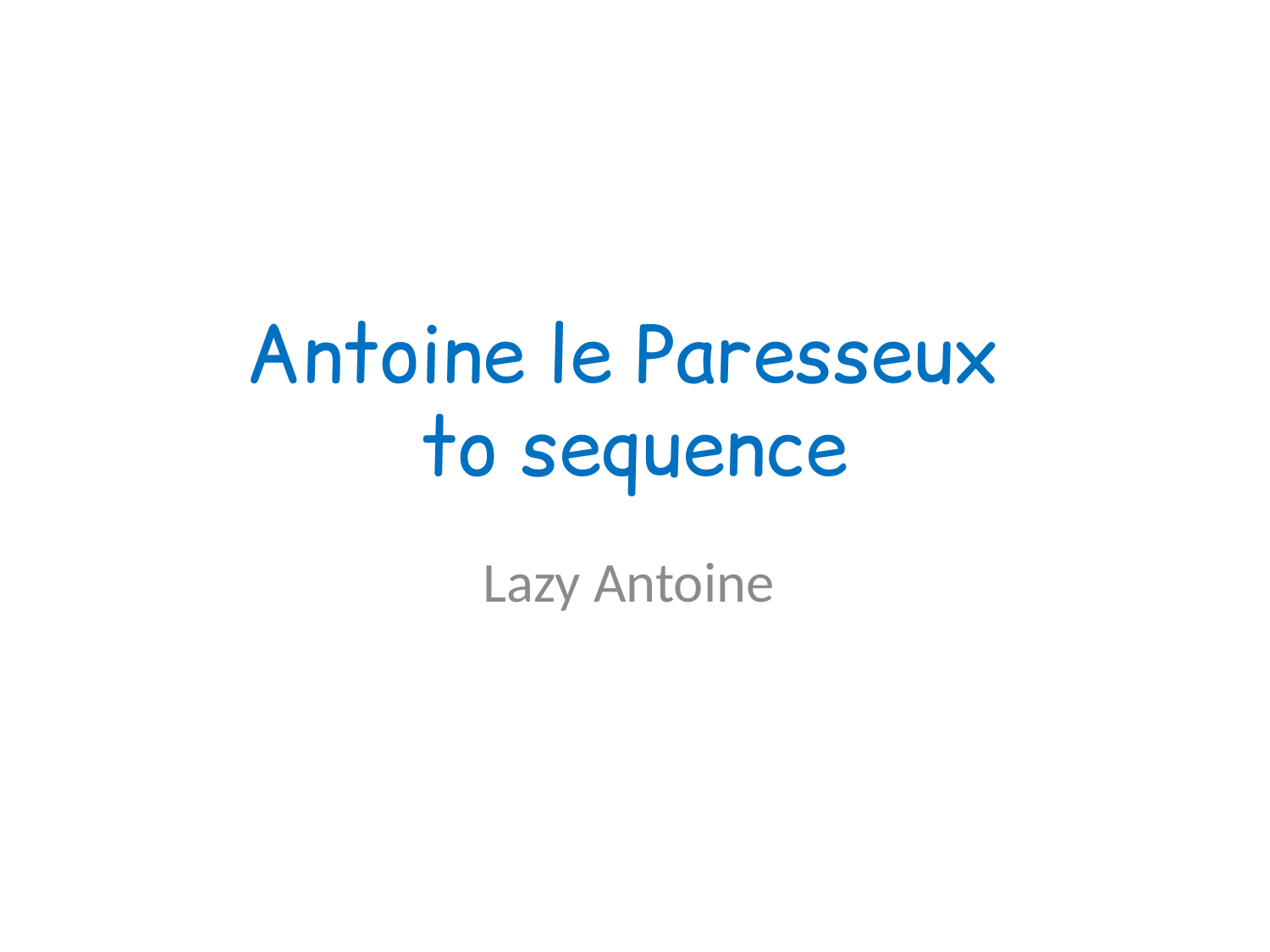

# Antoine le Paresseux to sequence
Lazy Antoine